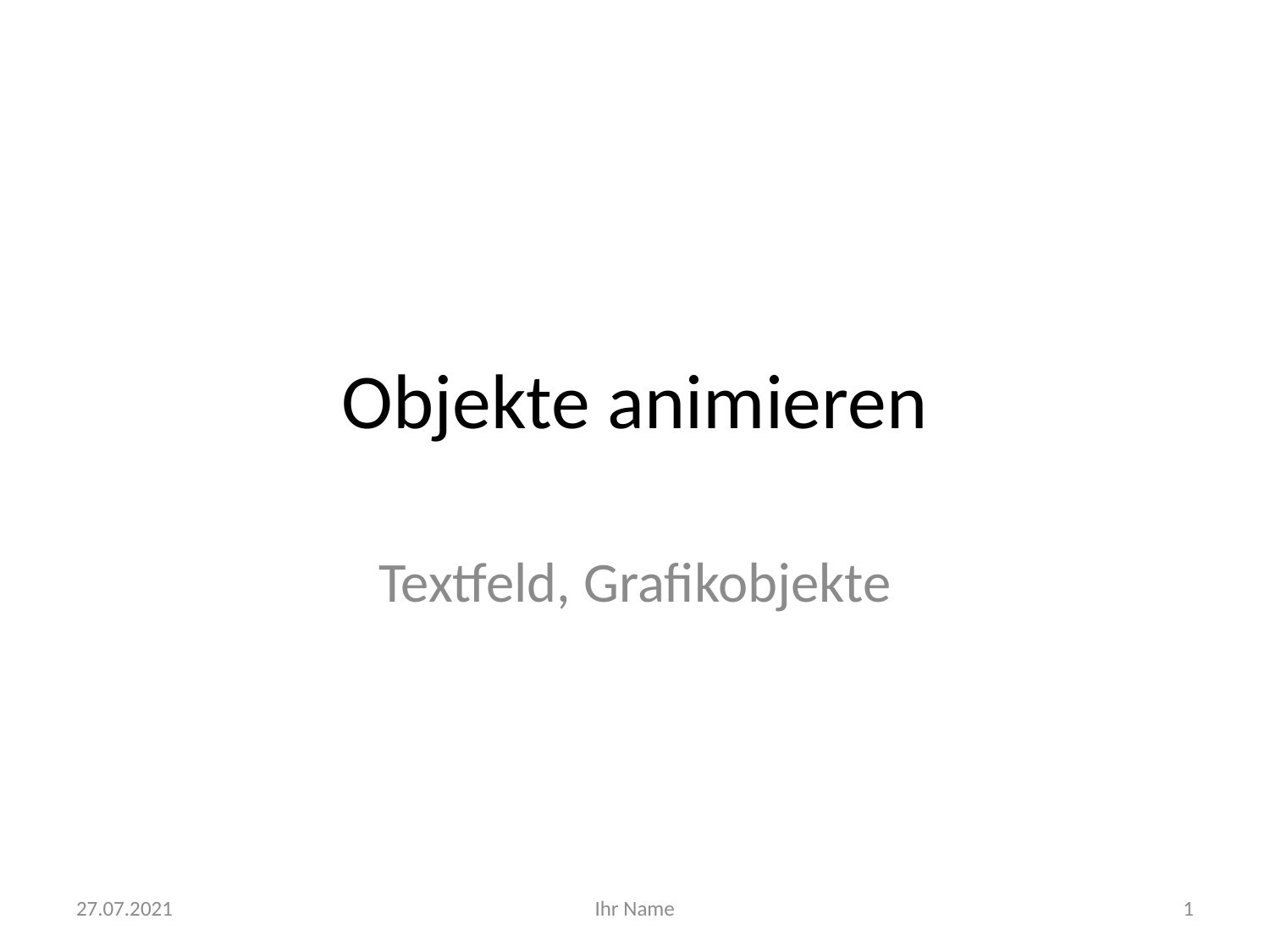

# Objekte animieren
Textfeld, Grafikobjekte
27.07.2021
Ihr Name
1